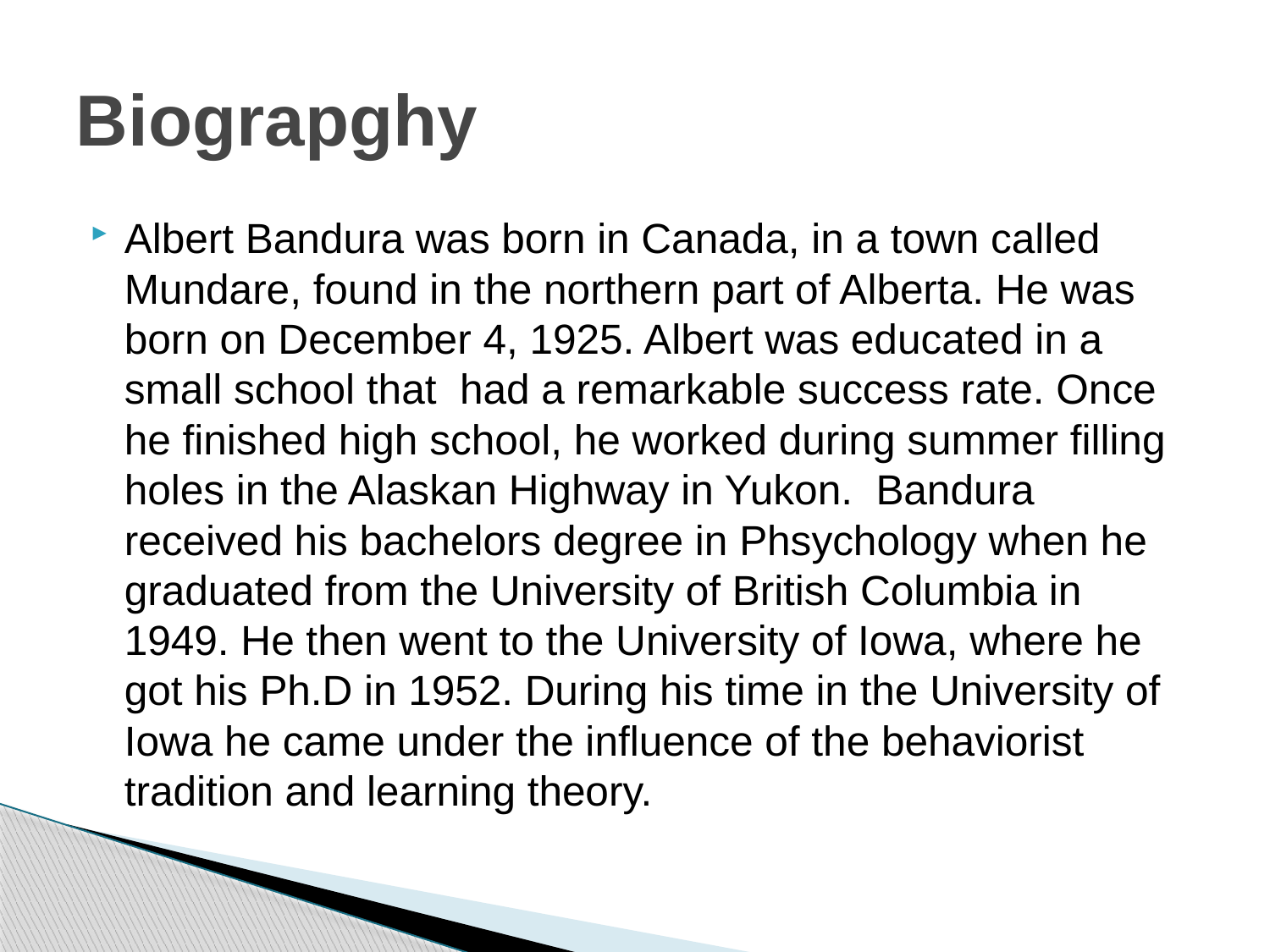

# Biograpghy
Albert Bandura was born in Canada, in a town called Mundare, found in the northern part of Alberta. He was born on December 4, 1925. Albert was educated in a small school that  had a remarkable success rate. Once he finished high school, he worked during summer filling holes in the Alaskan Highway in Yukon.  Bandura received his bachelors degree in Phsychology when he graduated from the University of British Columbia in 1949. He then went to the University of Iowa, where he got his Ph.D in 1952. During his time in the University of Iowa he came under the influence of the behaviorist tradition and learning theory.